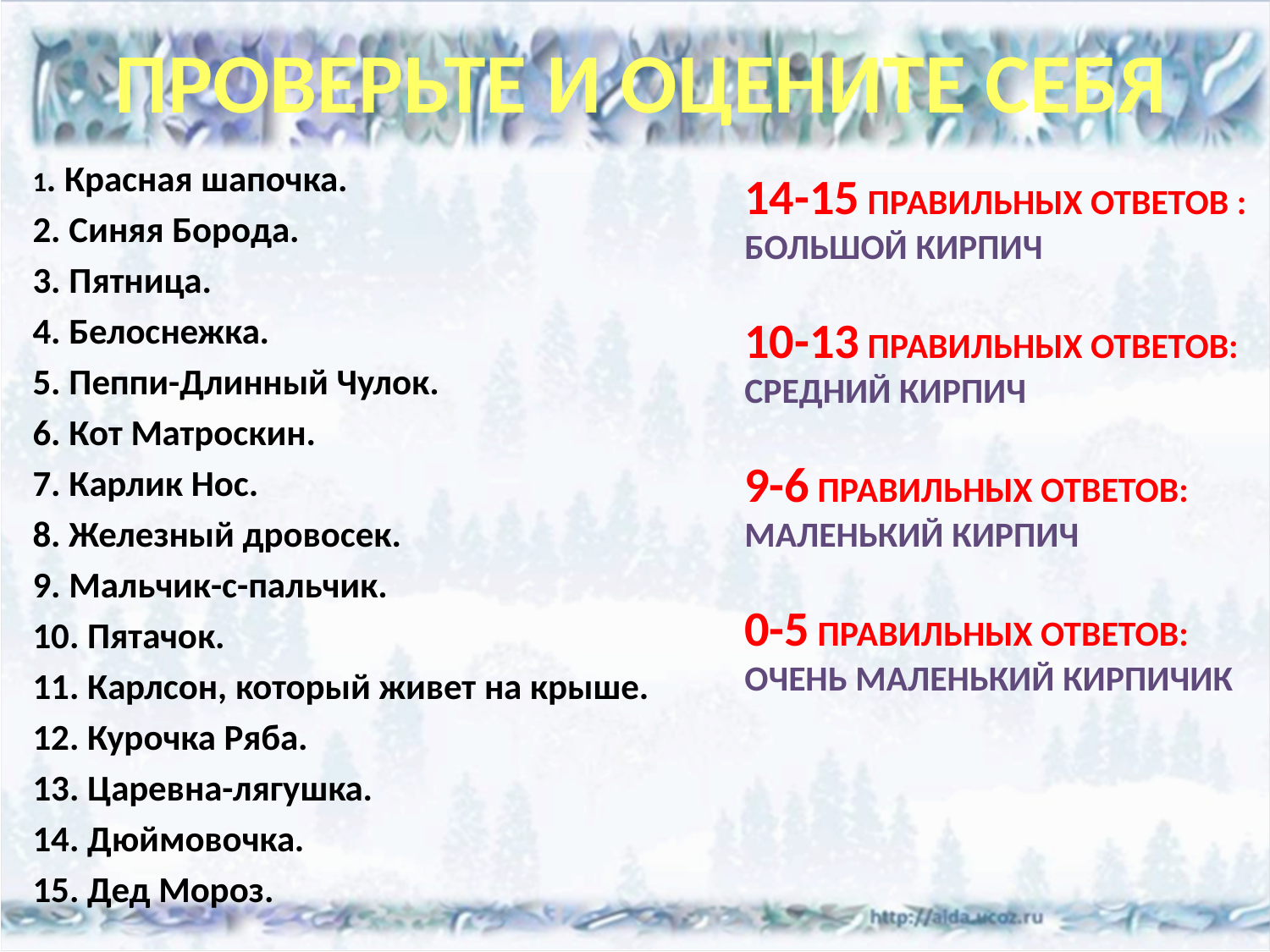

# ПРОВЕРЬТЕ И ОЦЕНИТЕ СЕБЯ
1. Красная шапочка.
2. Синяя Борода.
3. Пятница.
4. Белоснежка.
5. Пеппи-Длинный Чулок.
6. Кот Матроскин.
7. Карлик Нос.
8. Железный дровосек.
9. Мальчик-с-пальчик.
10. Пятачок.
11. Карлсон, который живет на крыше.
12. Курочка Ряба.
13. Царевна-лягушка.
14. Дюймовочка.
15. Дед Мороз.

14-15 ПРАВИЛЬНЫХ ОТВЕТОВ :
БОЛЬШОЙ КИРПИЧ

10-13 ПРАВИЛЬНЫХ ОТВЕТОВ:
СРЕДНИЙ КИРПИЧ

9-6 ПРАВИЛЬНЫХ ОТВЕТОВ:
МАЛЕНЬКИЙ КИРПИЧ

0-5 ПРАВИЛЬНЫХ ОТВЕТОВ:
ОЧЕНЬ МАЛЕНЬКИЙ КИРПИЧИК